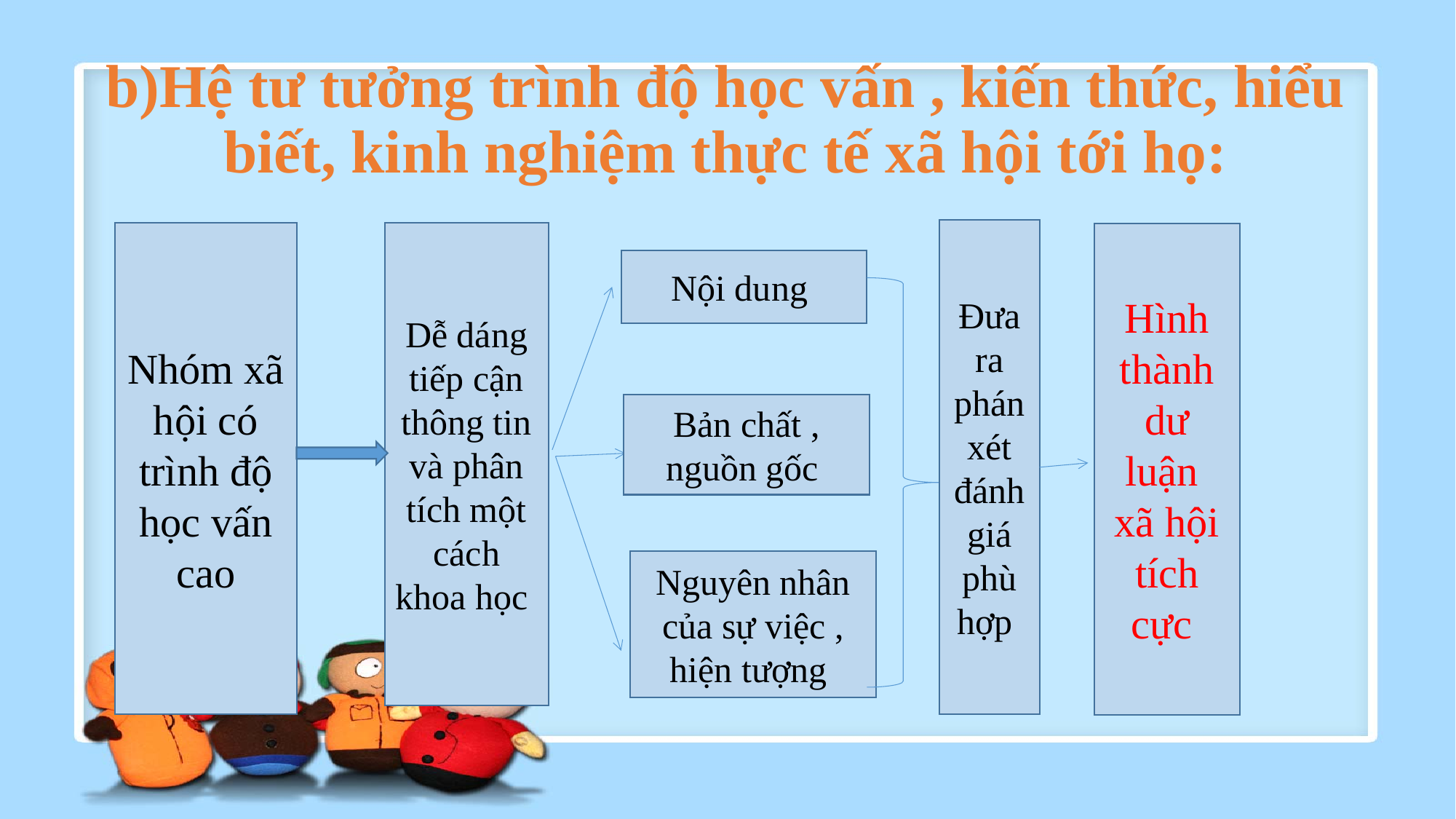

# b)Hệ tư tưởng trình độ học vấn , kiến thức, hiểu biết, kinh nghiệm thực tế xã hội tới họ:
Đưa ra phán xét đánh giá phù hợp
Nhóm xã hội có trình độ học vấn cao

Dễ dáng tiếp cận thông tin và phân tích một cách khoa học
Hình thành dư luận  xã hội tích cực
Nội dung

Bản chất , nguồn gốc

Nguyên nhân của sự việc , hiện tượng